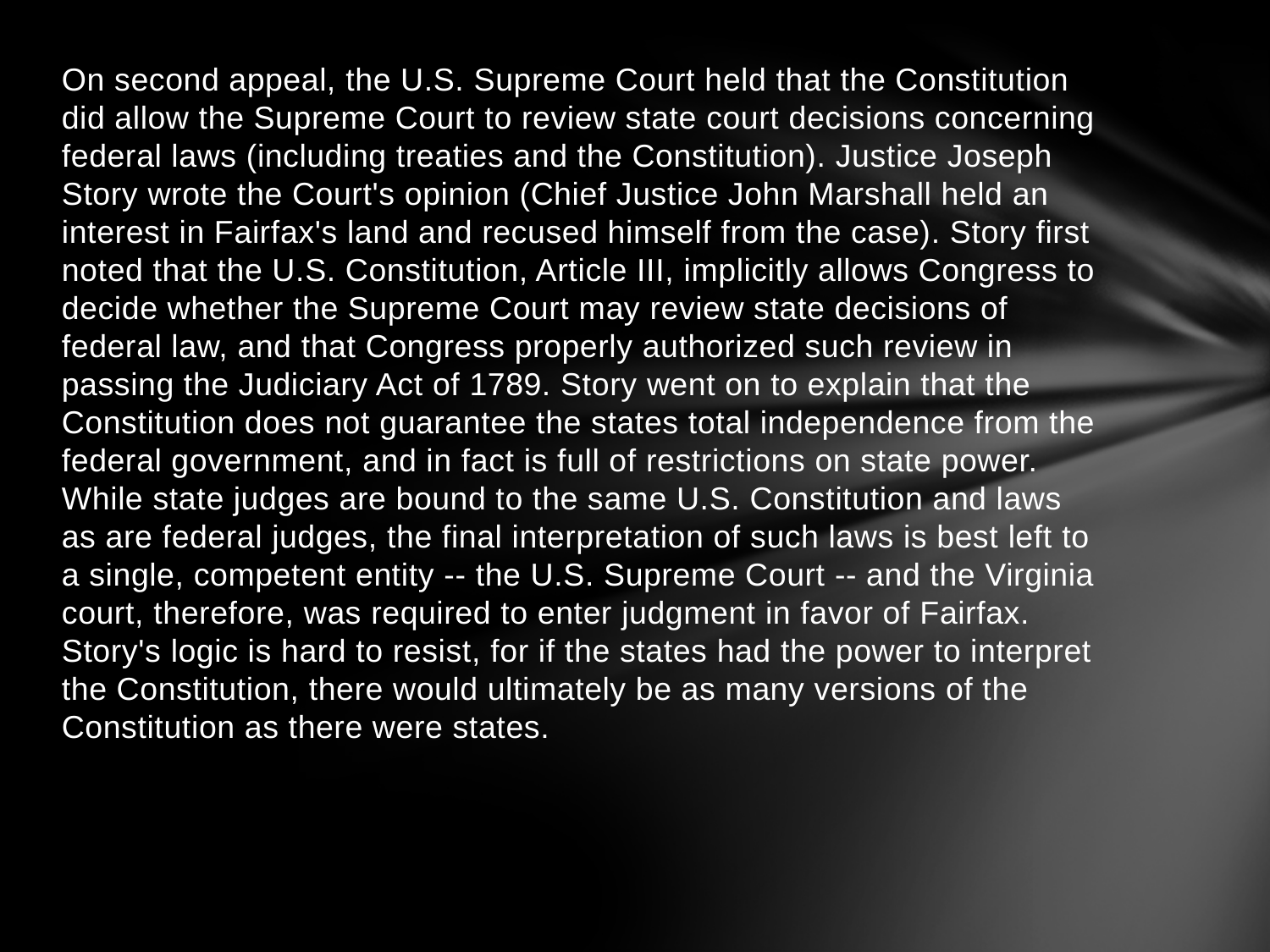

On second appeal, the U.S. Supreme Court held that the Constitution did allow the Supreme Court to review state court decisions concerning federal laws (including treaties and the Constitution). Justice Joseph Story wrote the Court's opinion (Chief Justice John Marshall held an interest in Fairfax's land and recused himself from the case). Story first noted that the U.S. Constitution, Article III, implicitly allows Congress to decide whether the Supreme Court may review state decisions of federal law, and that Congress properly authorized such review in passing the Judiciary Act of 1789. Story went on to explain that the Constitution does not guarantee the states total independence from the federal government, and in fact is full of restrictions on state power. While state judges are bound to the same U.S. Constitution and laws as are federal judges, the final interpretation of such laws is best left to a single, competent entity -- the U.S. Supreme Court -- and the Virginia court, therefore, was required to enter judgment in favor of Fairfax. Story's logic is hard to resist, for if the states had the power to interpret the Constitution, there would ultimately be as many versions of the Constitution as there were states.